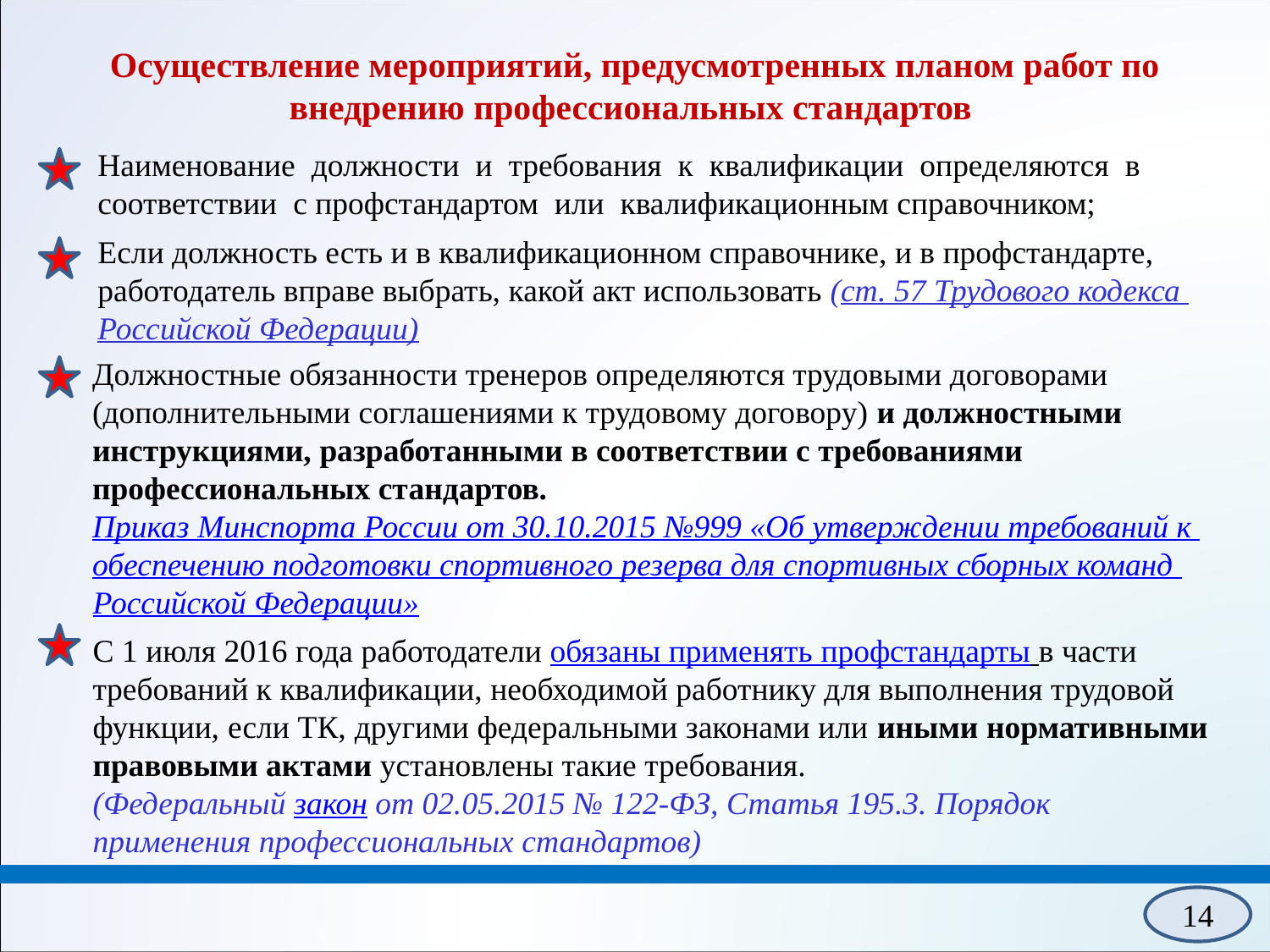

# Осуществление мероприятий, предусмотренных планом работ по внедрению профессиональных стандартов
Наименование  должности  и  требования  к  квалификации  определяются  в
соответствии  с профстандартом  или  квалификационным справочником;

Если должность есть и в квалификационном справочнике, и в профстандарте,
работодатель вправе выбрать, какой акт использовать (ст. 57 Трудового кодекса
Российской Федерации)

Должностные обязанности тренеров определяются трудовыми договорами
(дополнительными соглашениями к трудовому договору) и должностными
инструкциями, разработанными в соответствии с требованиями
профессиональных стандартов.
Приказ Минспорта России от 30.10.2015 №999 «Об утверждении требований к
обеспечению подготовки спортивного резерва для спортивных сборных команд
Российской Федерации»

С 1 июля 2016 года работодатели обязаны применять профстандарты в части
требований к квалификации, необходимой работнику для выполнения трудовой
функции, если ТК, другими федеральными законами или иными нормативными
правовыми актами установлены такие требования.
(Федеральный закон от 02.05.2015 № 122-ФЗ, Статья 195.3. Порядок
применения профессиональных стандартов)

14